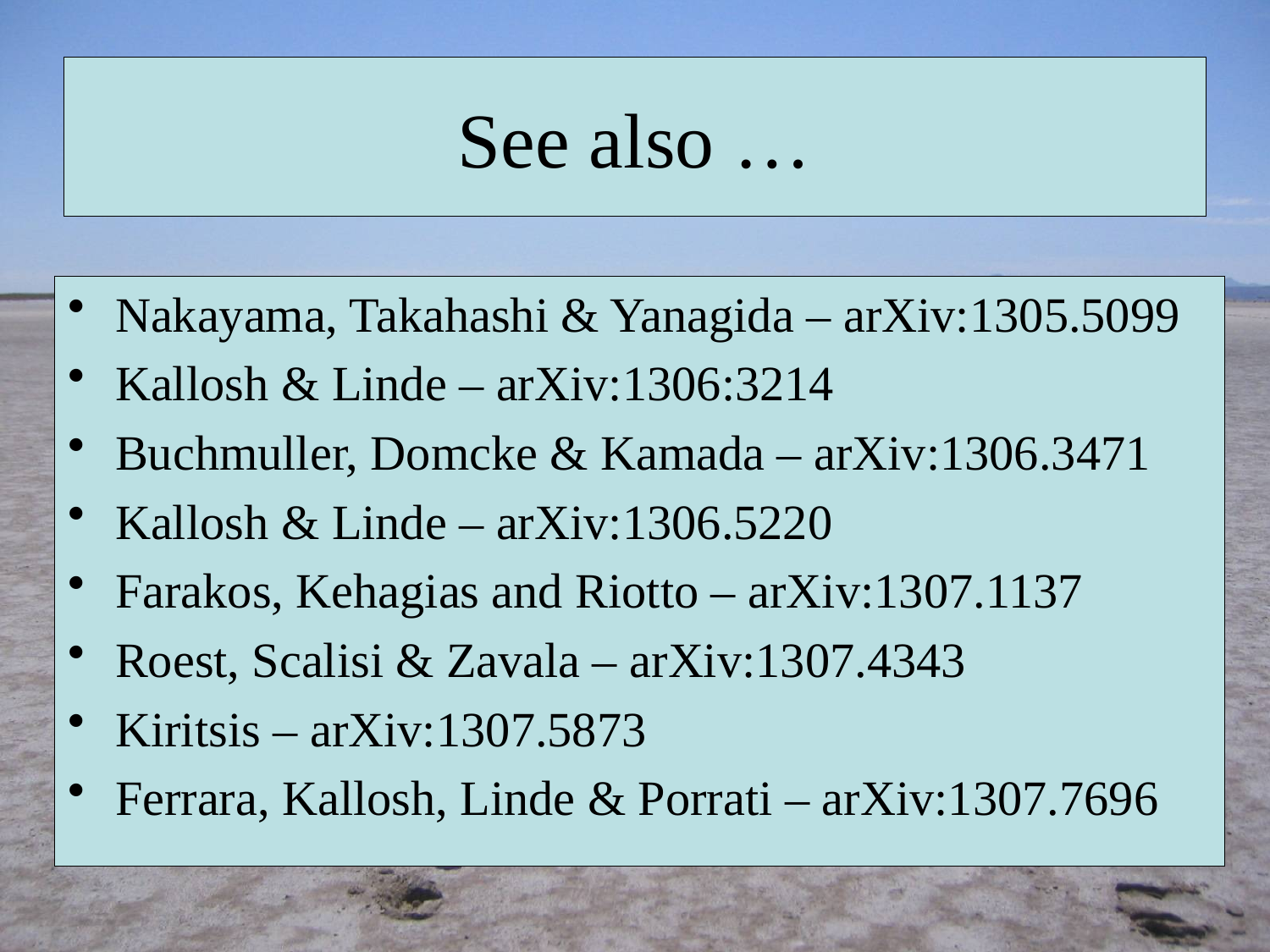

# See also …
Nakayama, Takahashi & Yanagida – arXiv:1305.5099
Kallosh & Linde – arXiv:1306:3214
Buchmuller, Domcke & Kamada – arXiv:1306.3471
Kallosh & Linde – arXiv:1306.5220
Farakos, Kehagias and Riotto – arXiv:1307.1137
Roest, Scalisi & Zavala – arXiv:1307.4343
Kiritsis – arXiv:1307.5873
Ferrara, Kallosh, Linde & Porrati – arXiv:1307.7696